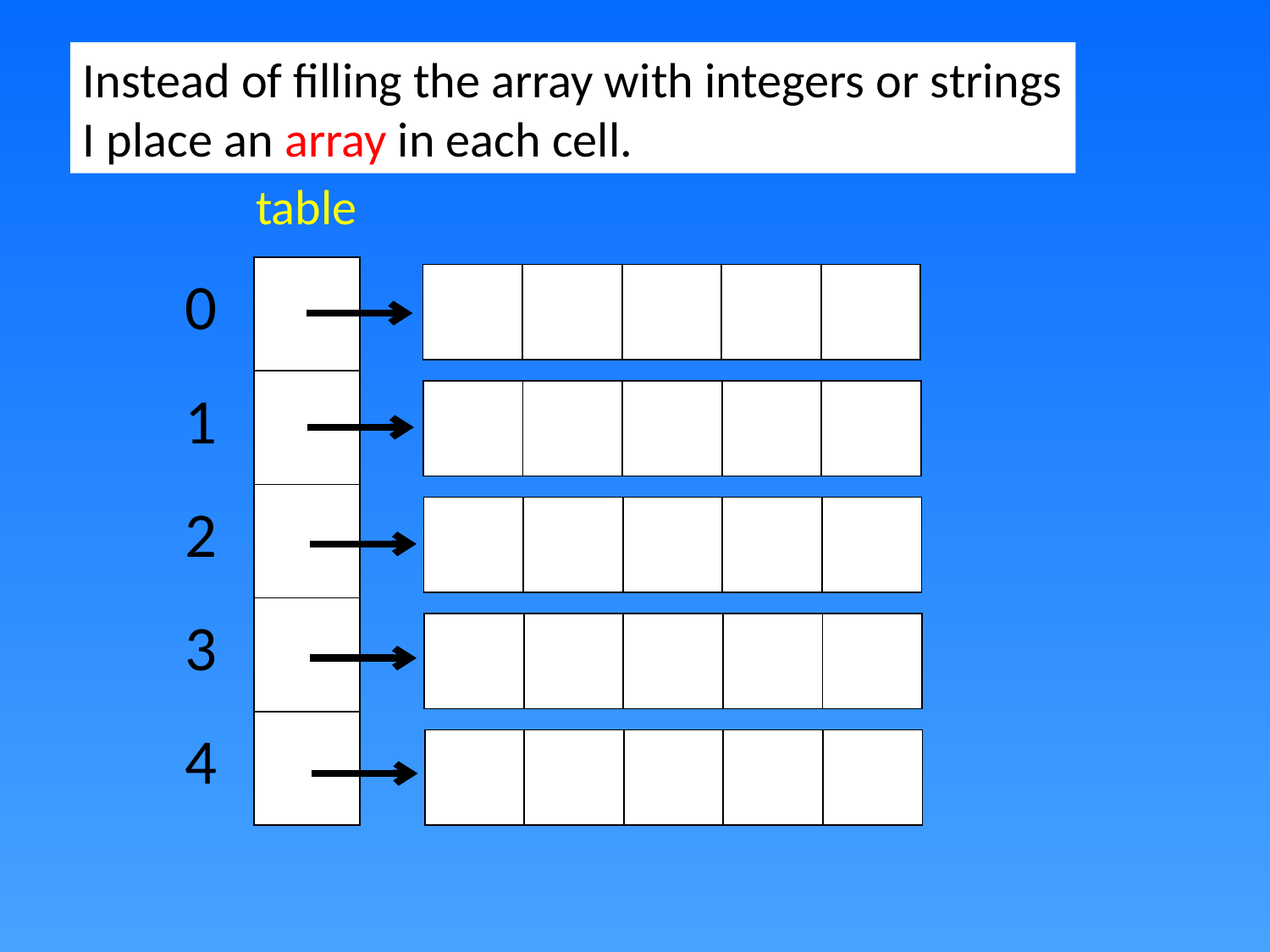

Instead of filling the array with integers or strings
I place an array in each cell.
table
| 0 |
| --- |
| 1 |
| 2 |
| 3 |
| 4 |
|  |
| --- |
|  |
|  |
|  |
|  |
|  |  |  |  |  |
| --- | --- | --- | --- | --- |
|  |  |  |  |  |
| --- | --- | --- | --- | --- |
|  |  |  |  |  |
| --- | --- | --- | --- | --- |
|  |  |  |  |  |
| --- | --- | --- | --- | --- |
|  |  |  |  |  |
| --- | --- | --- | --- | --- |